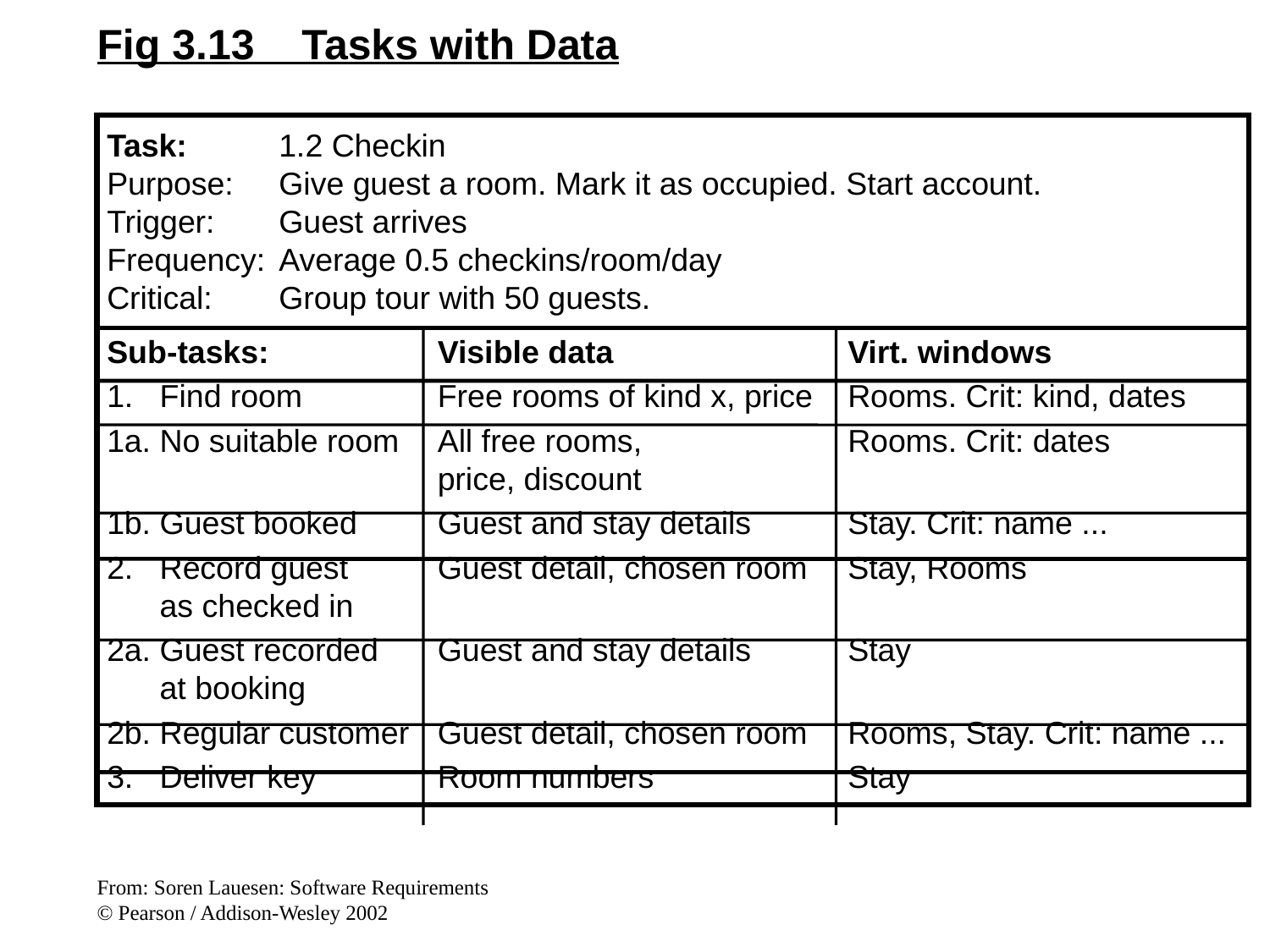

Fig 3.13    Tasks with Data
Task:	1.2 Checkin
Purpose:	Give guest a room. Mark it as occupied. Start account.
Trigger:	Guest arrives
Frequency:	Average 0.5 checkins/room/day
Critical: 	Group tour with 50 guests.
Sub-tasks:		Visible data	Virt. windows
1.	Find room	Free rooms of kind x, price	Rooms. Crit: kind, dates
1a. No suitable room	All free rooms,	Rooms. Crit: dates
			price, discount
1b.	Guest booked 	Guest and stay details	Stay. Crit: name ...
2.	Record guest 	Guest detail, chosen room	Stay, Rooms
	as checked in
2a.	Guest recorded 	Guest and stay details	Stay
	at booking
2b.	Regular	customer	Guest detail, chosen room	Rooms, Stay. Crit: name ...
3.	Deliver key	Room numbers	Stay

From: Soren Lauesen: Software Requirements
© Pearson / Addison-Wesley 2002